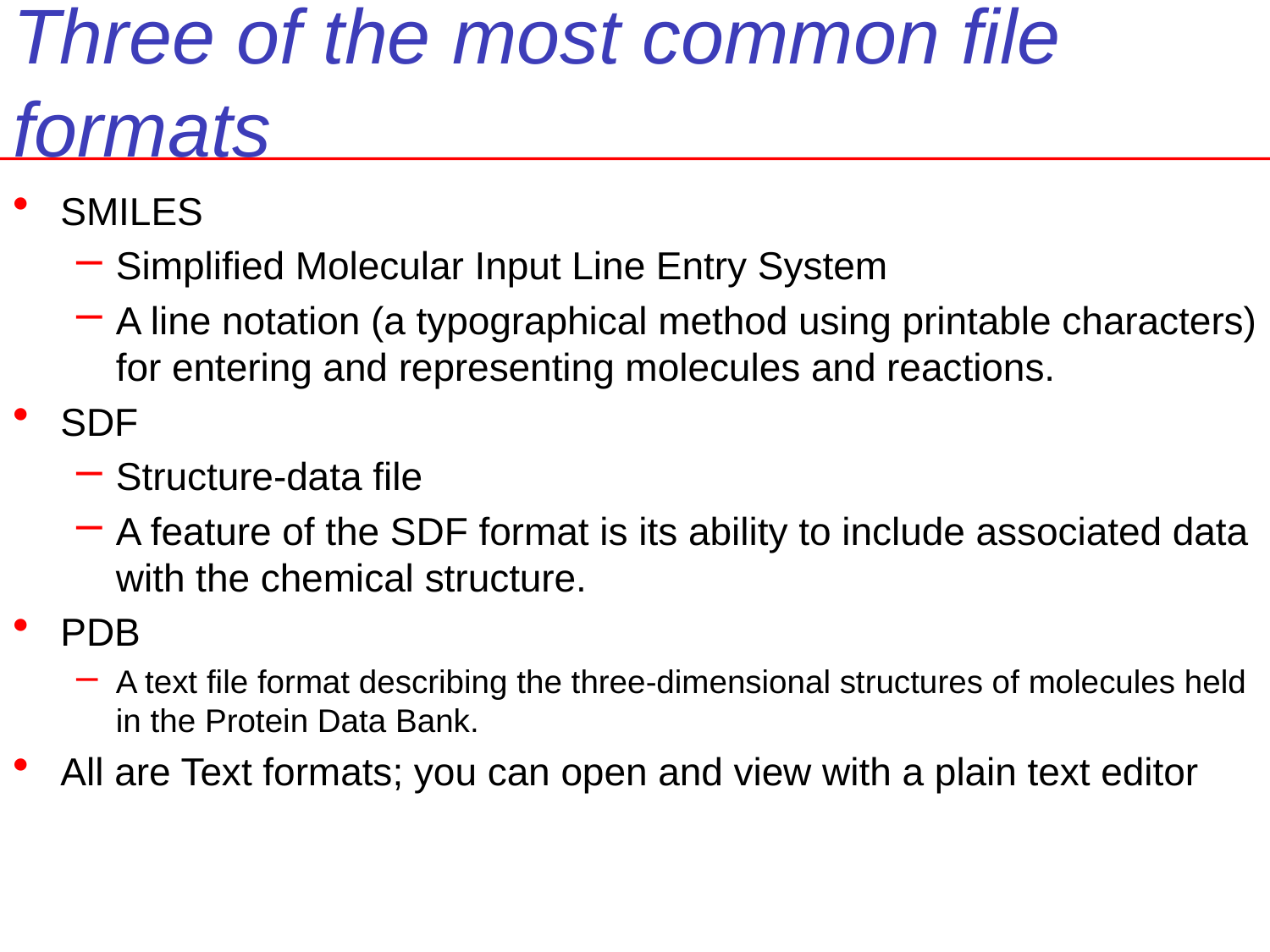

# Three of the most common file formats
SMILES
Simplified Molecular Input Line Entry System
A line notation (a typographical method using printable characters) for entering and representing molecules and reactions.
SDF
Structure-data file
A feature of the SDF format is its ability to include associated data with the chemical structure.
PDB
A text file format describing the three-dimensional structures of molecules held in the Protein Data Bank.
All are Text formats; you can open and view with a plain text editor